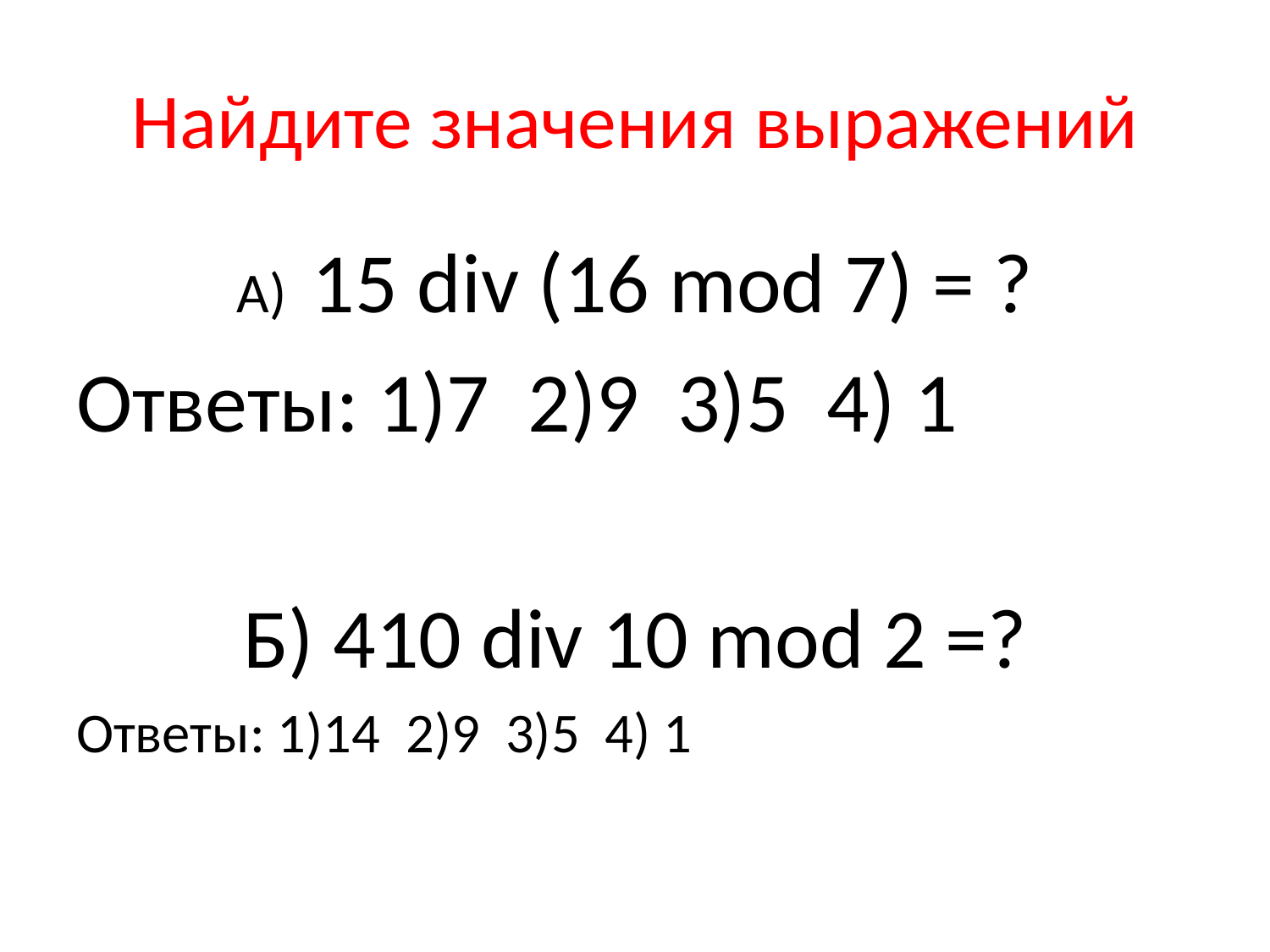

# Найдите значения выражений
А)  15 div (16 mod 7) = ?
Ответы: 1)7  2)9  3)5  4) 1

Б) 410 div 10 mod 2 =?
Ответы: 1)14  2)9  3)5  4) 1